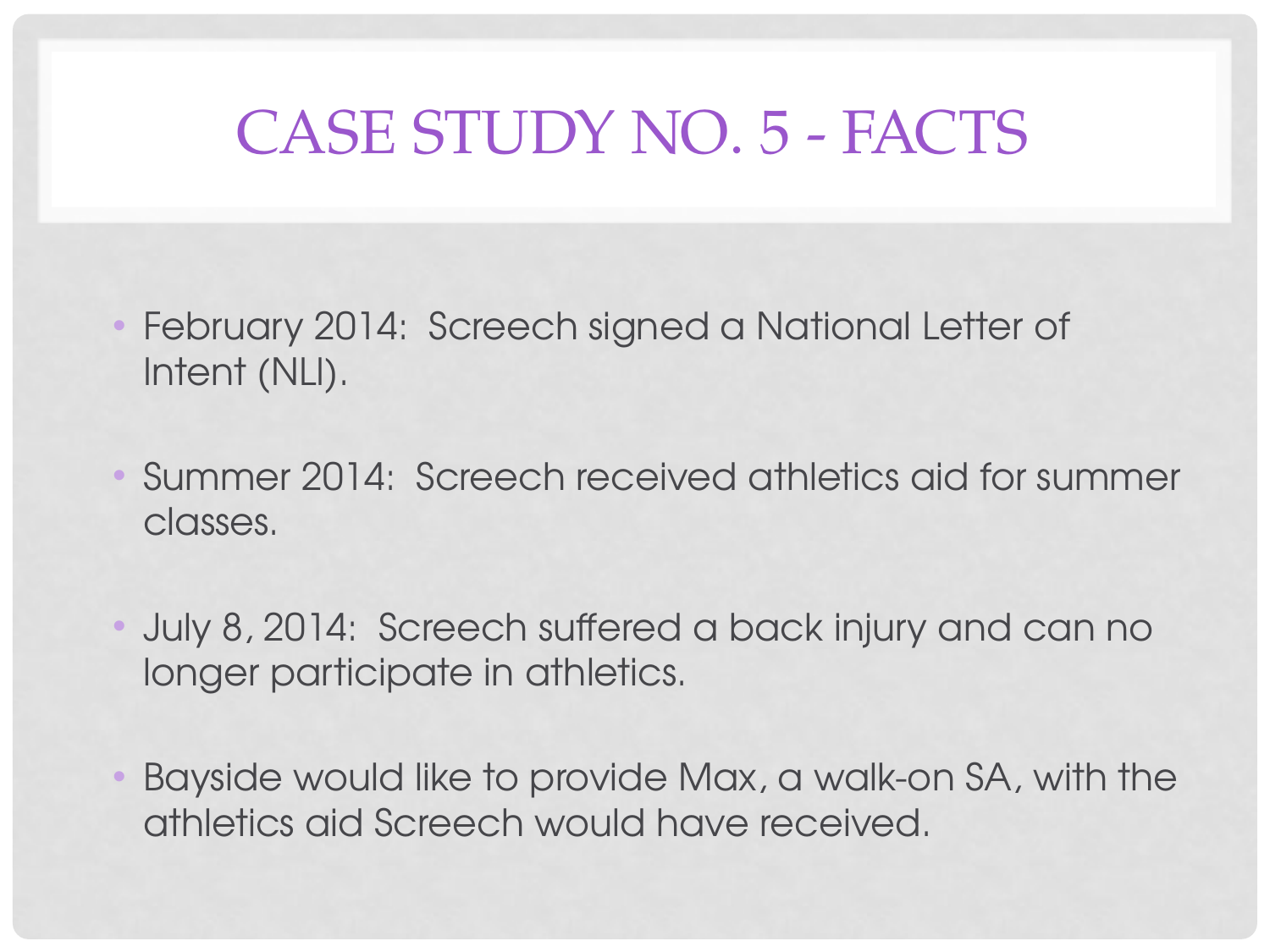

# Case study no. 5 - facts

February 2014:  Screech signed a National Letter of Intent (NLI).

Summer 2014:  Screech received athletics aid for summer classes.

July 8, 2014:  Screech suffered a back injury and can no longer participate in athletics.

Bayside would like to provide Max, a walk-on SA, with the athletics aid Screech would have received.